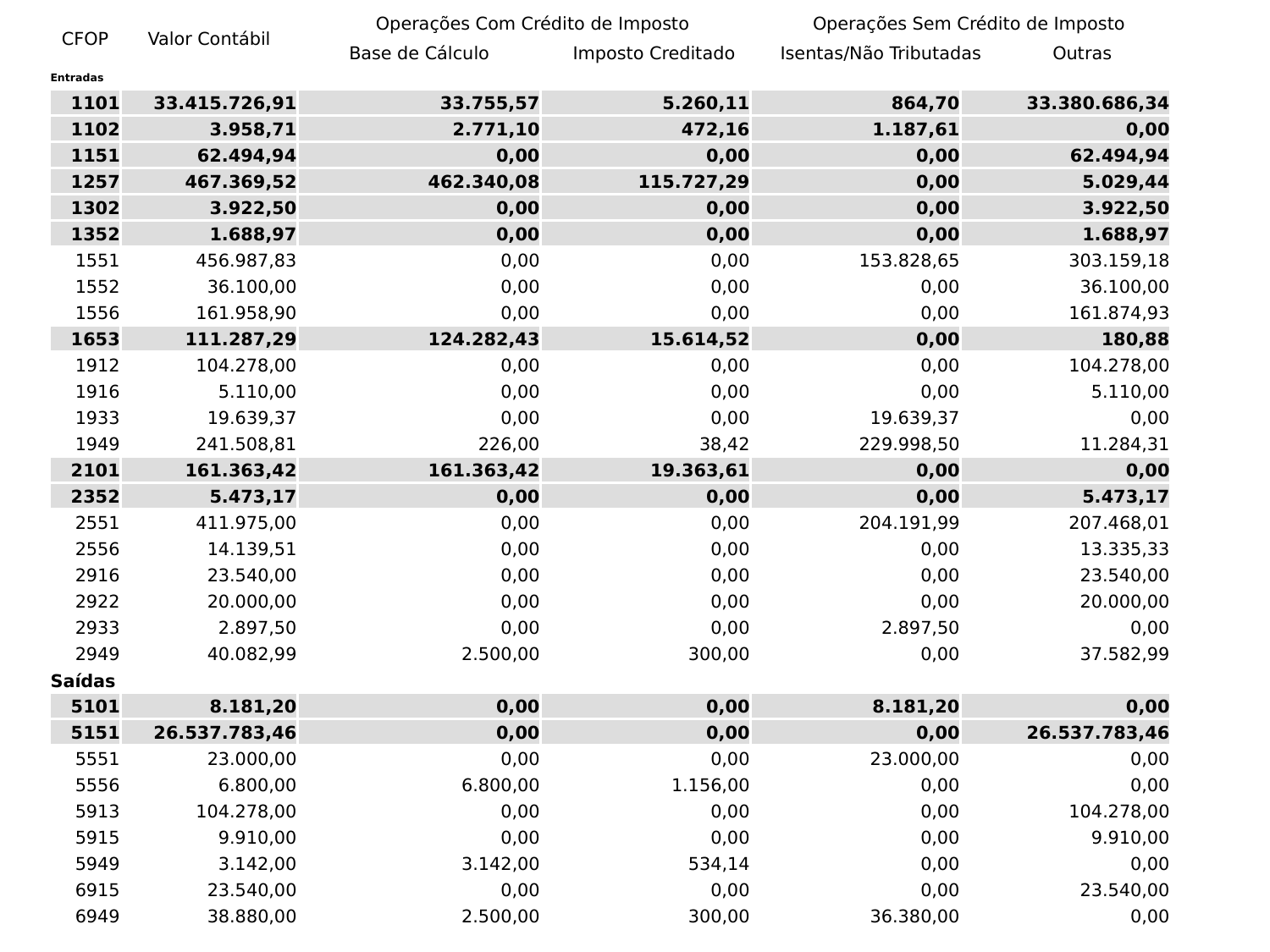

| CFOP | Valor Contábil | Operações Com Crédito de Imposto |  |  | Operações Sem Crédito de Imposto |  |  |
| --- | --- | --- | --- | --- | --- | --- | --- |
|  |  | Base de Cálculo | Imposto Creditado |  | Isentas/Não Tributadas |  | Outras |
| Entradas |  |  |  |  |  |  |  |
| 1101 | 33.415.726,91 | 33.755,57 | 5.260,11 | 864,70 |  | 33.380.686,34 |  |
| 1102 | 3.958,71 | 2.771,10 | 472,16 | 1.187,61 |  | 0,00 |  |
| 1151 | 62.494,94 | 0,00 | 0,00 | 0,00 |  | 62.494,94 |  |
| 1257 | 467.369,52 | 462.340,08 | 115.727,29 | 0,00 |  | 5.029,44 |  |
| 1302 | 3.922,50 | 0,00 | 0,00 | 0,00 |  | 3.922,50 |  |
| 1352 | 1.688,97 | 0,00 | 0,00 | 0,00 |  | 1.688,97 |  |
| 1551 | 456.987,83 | 0,00 | 0,00 | 153.828,65 |  | 303.159,18 |  |
| 1552 | 36.100,00 | 0,00 | 0,00 | 0,00 |  | 36.100,00 |  |
| 1556 | 161.958,90 | 0,00 | 0,00 | 0,00 |  | 161.874,93 |  |
| 1653 | 111.287,29 | 124.282,43 | 15.614,52 | 0,00 |  | 180,88 |  |
| 1912 | 104.278,00 | 0,00 | 0,00 | 0,00 |  | 104.278,00 |  |
| 1916 | 5.110,00 | 0,00 | 0,00 | 0,00 |  | 5.110,00 |  |
| 1933 | 19.639,37 | 0,00 | 0,00 | 19.639,37 |  | 0,00 |  |
| 1949 | 241.508,81 | 226,00 | 38,42 | 229.998,50 |  | 11.284,31 |  |
| 2101 | 161.363,42 | 161.363,42 | 19.363,61 | 0,00 |  | 0,00 |  |
| 2352 | 5.473,17 | 0,00 | 0,00 | 0,00 |  | 5.473,17 |  |
| 2551 | 411.975,00 | 0,00 | 0,00 | 204.191,99 |  | 207.468,01 |  |
| 2556 | 14.139,51 | 0,00 | 0,00 | 0,00 |  | 13.335,33 |  |
| 2916 | 23.540,00 | 0,00 | 0,00 | 0,00 |  | 23.540,00 |  |
| 2922 | 20.000,00 | 0,00 | 0,00 | 0,00 |  | 20.000,00 |  |
| 2933 | 2.897,50 | 0,00 | 0,00 | 2.897,50 |  | 0,00 |  |
| 2949 | 40.082,99 | 2.500,00 | 300,00 | 0,00 |  | 37.582,99 |  |
| Saídas |  |  |  |  |  |  |  |
| 5101 | 8.181,20 | 0,00 | 0,00 | 8.181,20 |  | 0,00 |  |
| 5151 | 26.537.783,46 | 0,00 | 0,00 | 0,00 |  | 26.537.783,46 |  |
| 5551 | 23.000,00 | 0,00 | 0,00 | 23.000,00 |  | 0,00 |  |
| 5556 | 6.800,00 | 6.800,00 | 1.156,00 | 0,00 |  | 0,00 |  |
| 5913 | 104.278,00 | 0,00 | 0,00 | 0,00 |  | 104.278,00 |  |
| 5915 | 9.910,00 | 0,00 | 0,00 | 0,00 |  | 9.910,00 |  |
| 5949 | 3.142,00 | 3.142,00 | 534,14 | 0,00 |  | 0,00 |  |
| 6915 | 23.540,00 | 0,00 | 0,00 | 0,00 |  | 23.540,00 |  |
| 6949 | 38.880,00 | 2.500,00 | 300,00 | 36.380,00 |  | 0,00 |  |